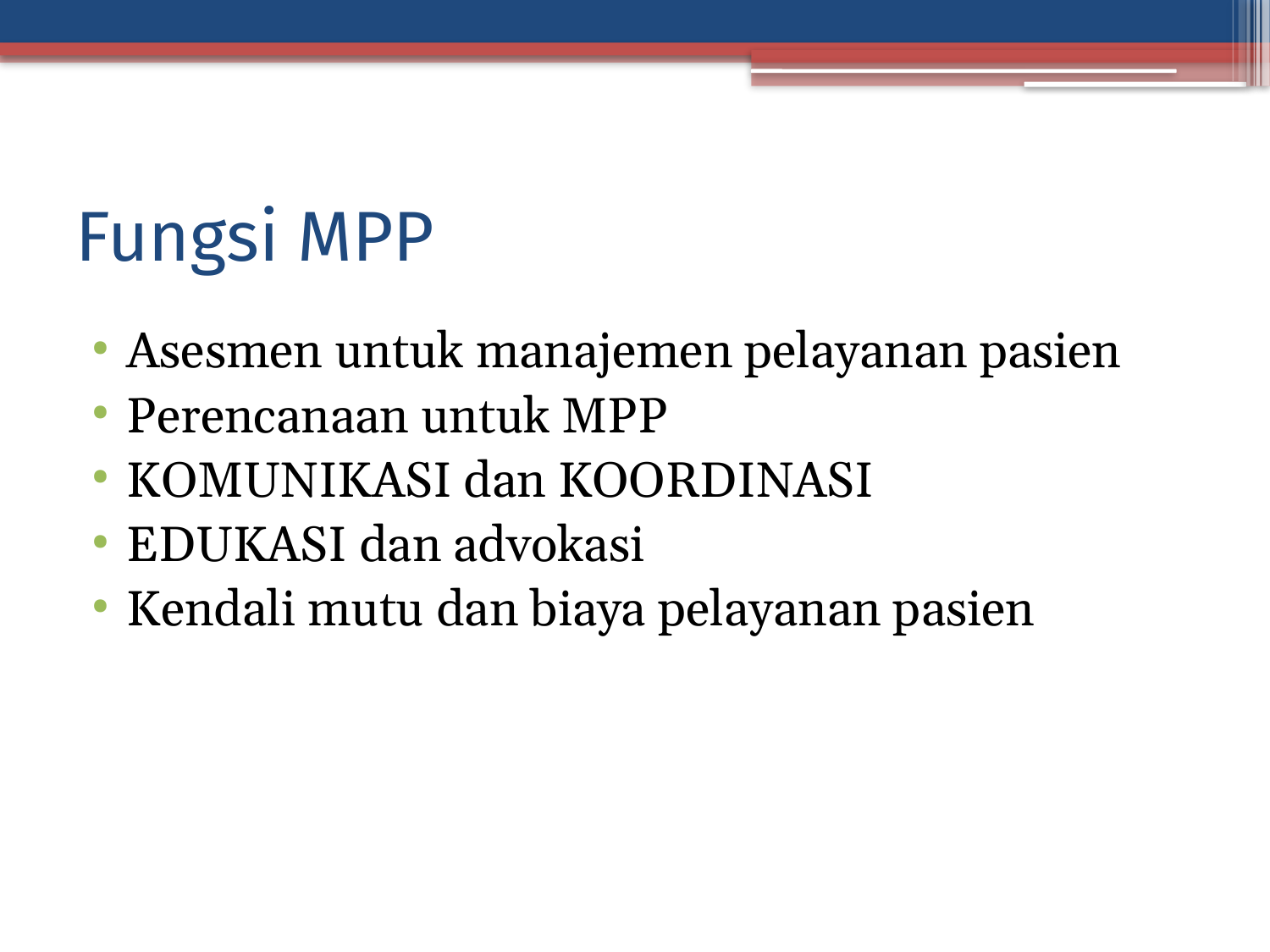

# Fungsi MPP
Asesmen untuk manajemen pelayanan pasien
Perencanaan untuk MPP
KOMUNIKASI dan KOORDINASI
EDUKASI dan advokasi
Kendali mutu dan biaya pelayanan pasien